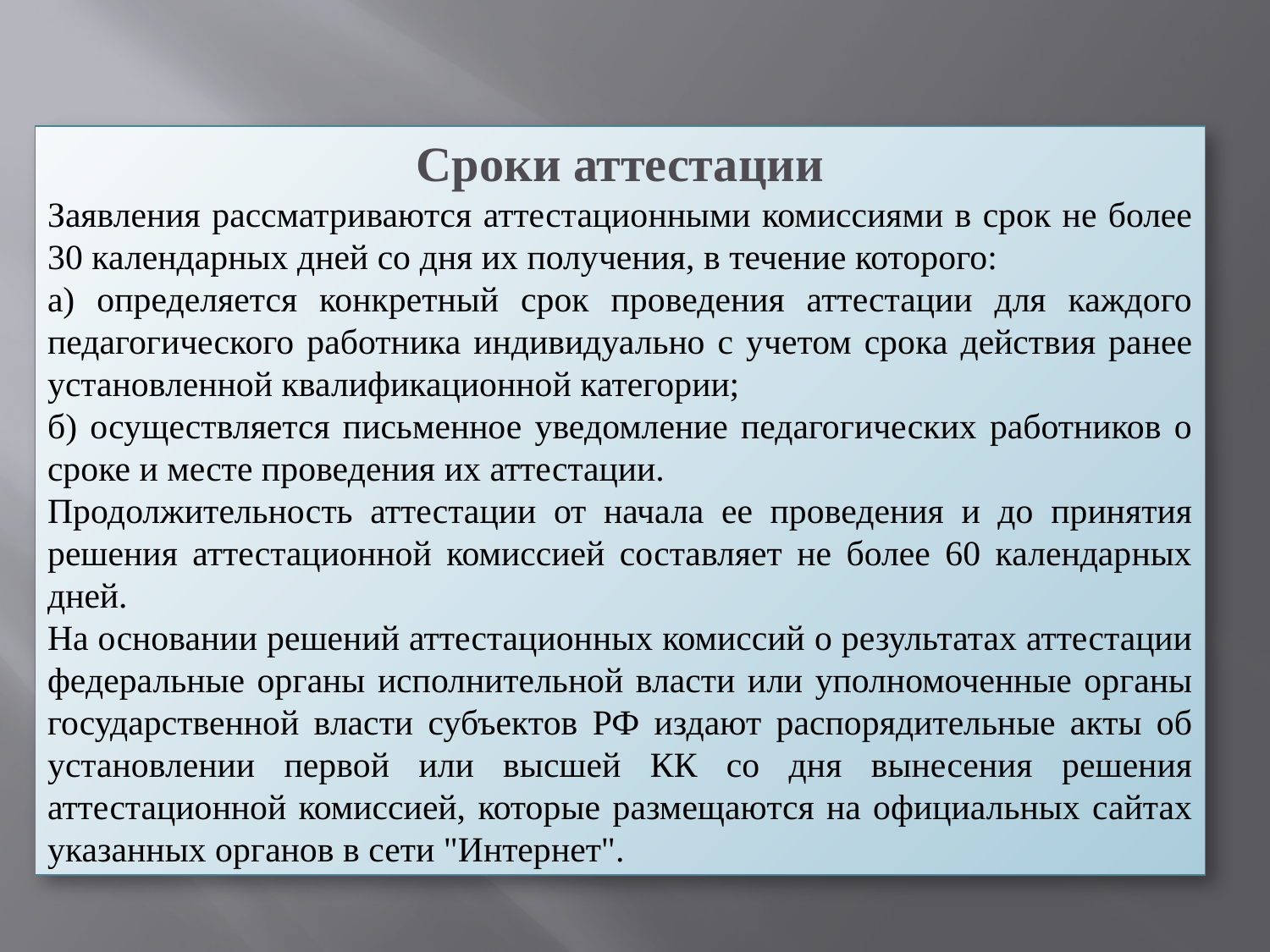

Сроки аттестации
Заявления рассматриваются аттестационными комиссиями в срок не более 30 календарных дней со дня их получения, в течение которого:
а) определяется конкретный срок проведения аттестации для каждого педагогического работника индивидуально с учетом срока действия ранее установленной квалификационной категории;
б) осуществляется письменное уведомление педагогических работников о сроке и месте проведения их аттестации.
Продолжительность аттестации от начала ее проведения и до принятия решения аттестационной комиссией составляет не более 60 календарных дней.
На основании решений аттестационных комиссий о результатах аттестации федеральные органы исполнительной власти или уполномоченные органы государственной власти субъектов РФ издают распорядительные акты об установлении первой или высшей КК со дня вынесения решения аттестационной комиссией, которые размещаются на официальных сайтах указанных органов в сети "Интернет".